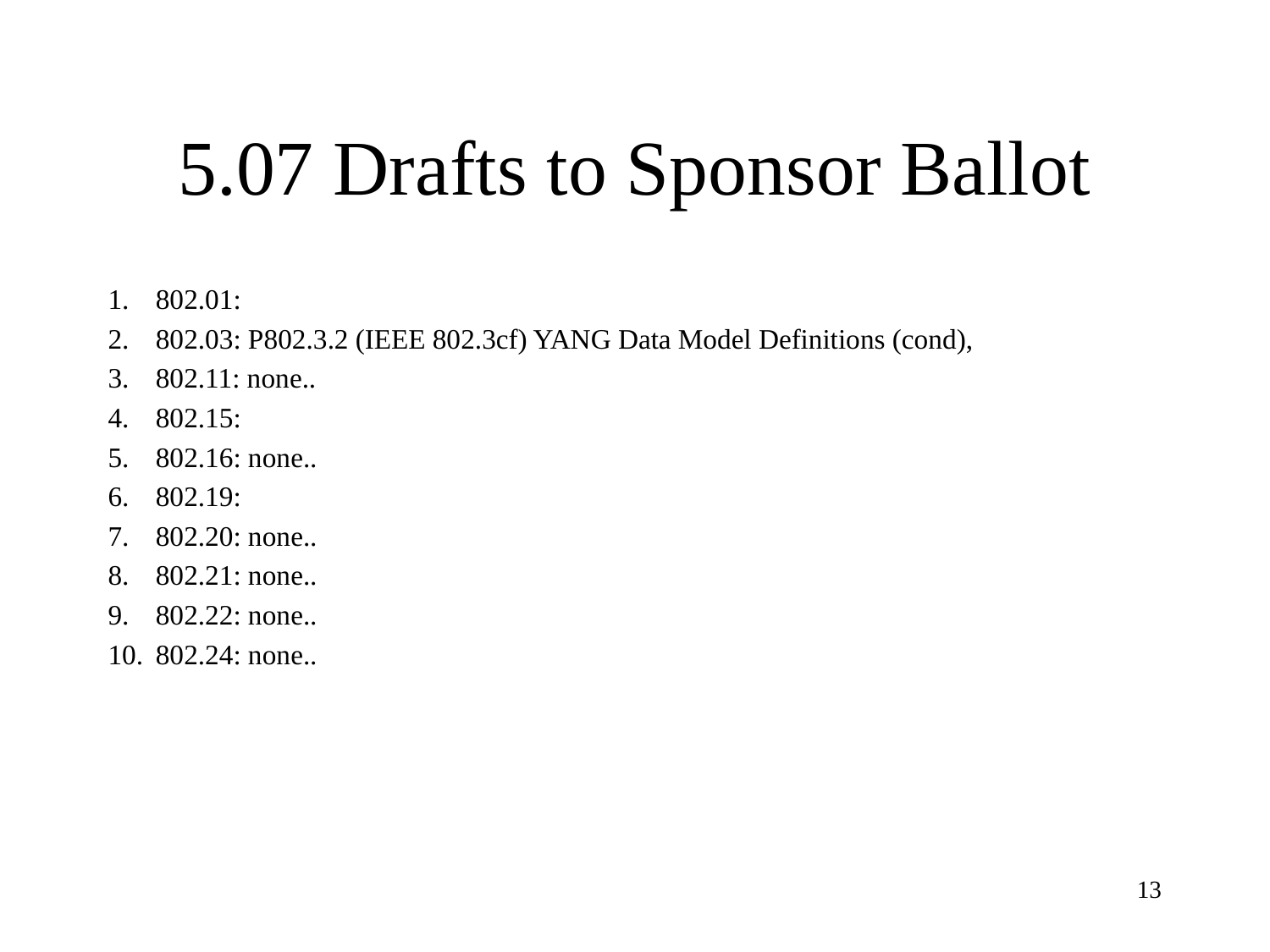

# 5.07 Drafts to Sponsor Ballot
802.01:
802.03: P802.3.2 (IEEE 802.3cf) YANG Data Model Definitions (cond),
802.11: none..
802.15:
802.16: none..
802.19:
802.20: none..
802.21: none..
802.22: none..
802.24: none..

13